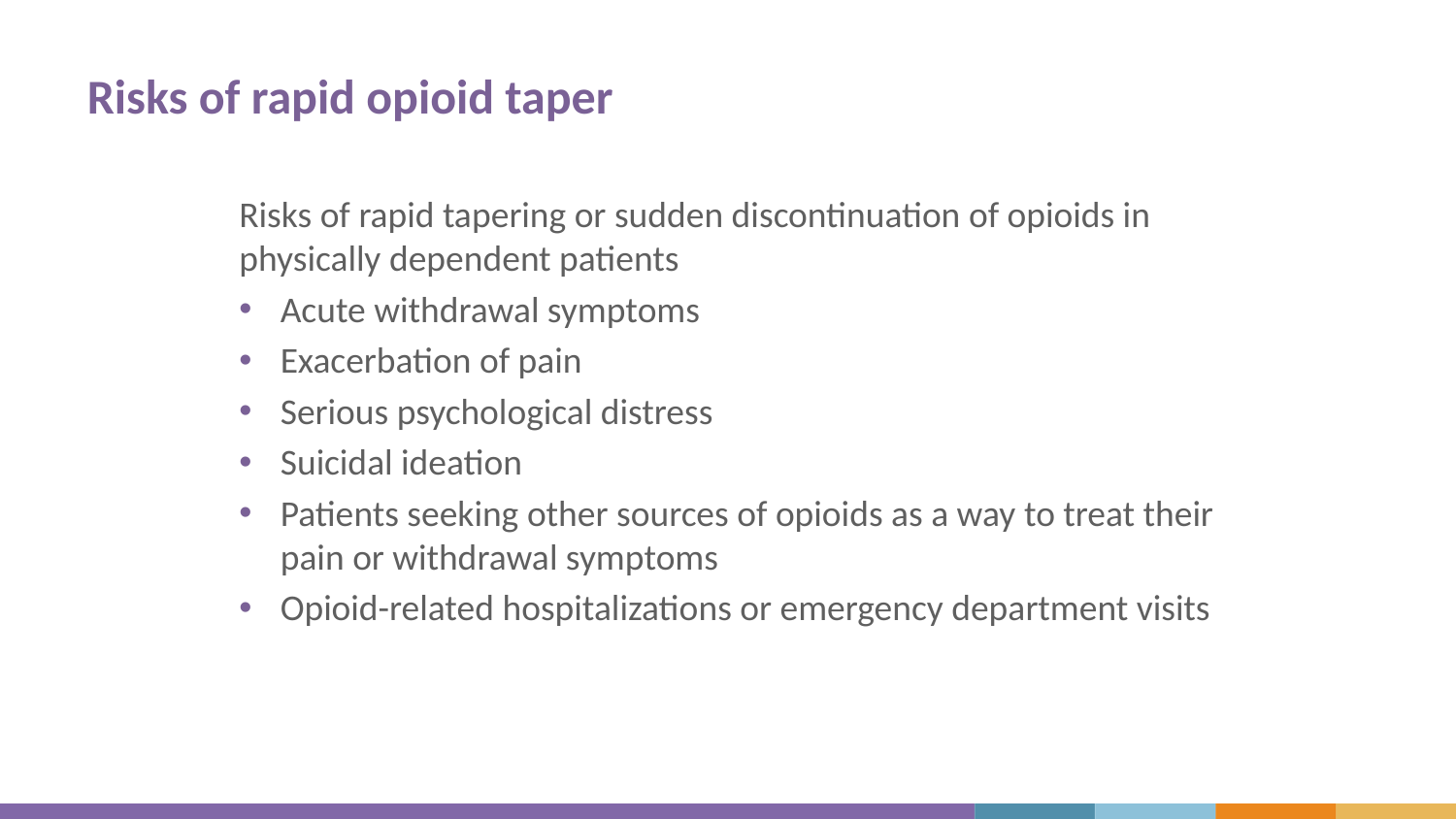

# Risks of rapid opioid taper
Risks of rapid tapering or sudden discontinuation of opioids in physically dependent patients
Acute withdrawal symptoms
Exacerbation of pain
Serious psychological distress
Suicidal ideation
Patients seeking other sources of opioids as a way to treat their pain or withdrawal symptoms
Opioid-related hospitalizations or emergency department visits